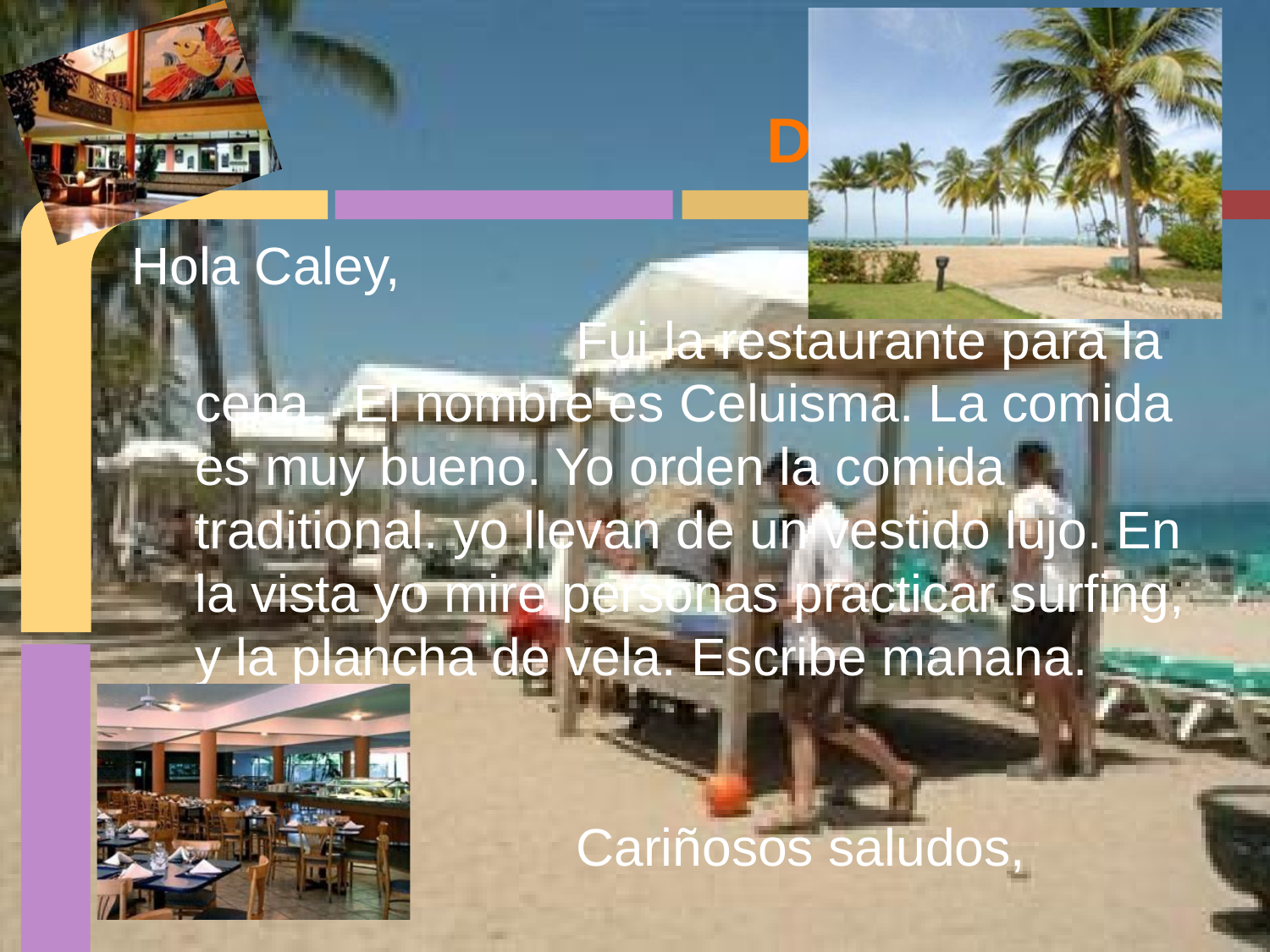

# Dia Cuatro

Hola Caley,
				Fui la restaurante para la cena.  El nombre es Celuisma. La comida es muy bueno. Yo orden la comida traditional. yo llevan de un vestido lujo. En la vista yo mire personas practicar surfing, y la plancha de vela. Escribe manana.																	Cariñosos saludos,
									Ofek Barash